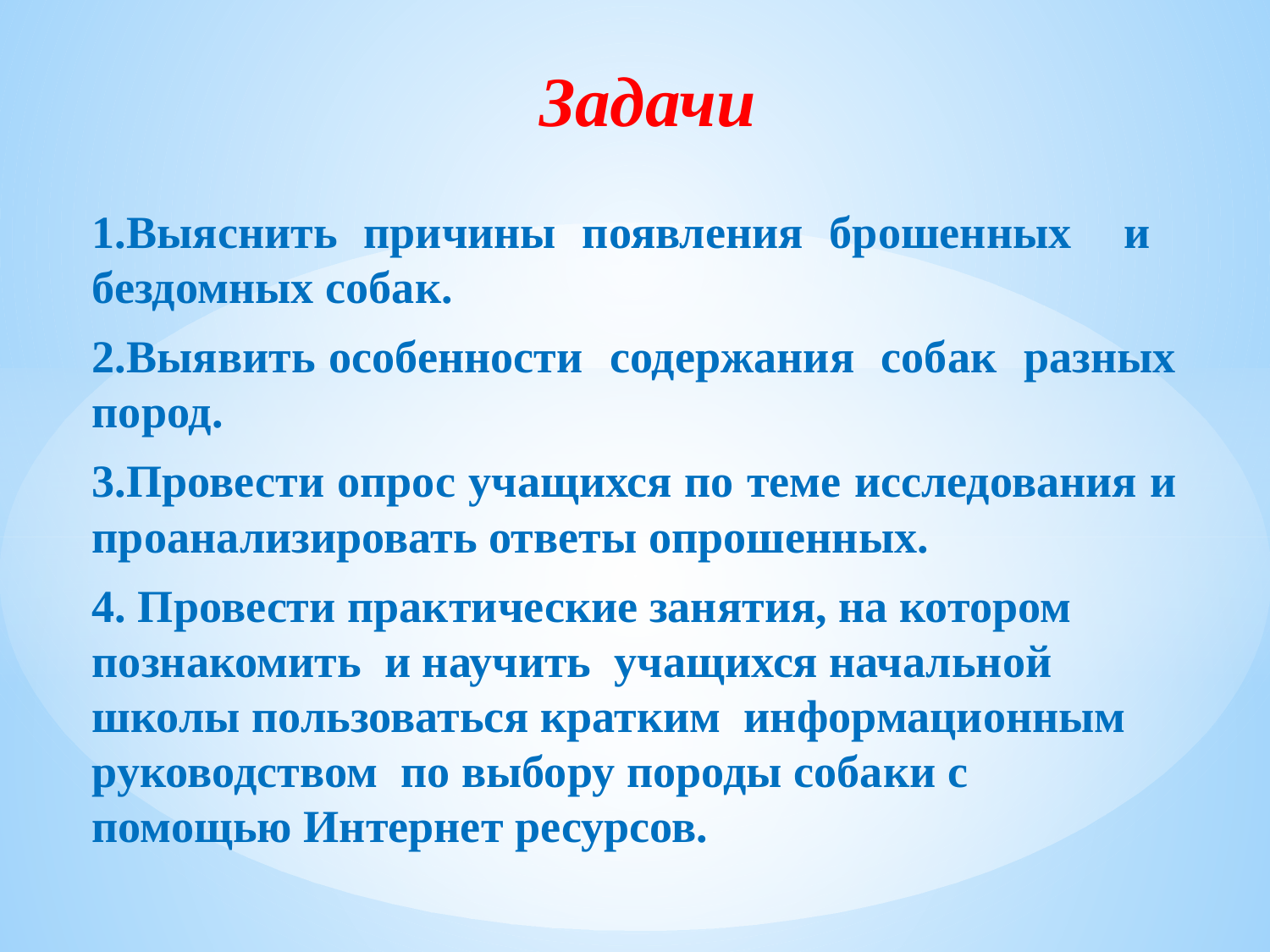

# Задачи
1.Выяснить причины появления брошенных  и  бездомных собак.
2.Выявить особенности  содержания  собак  разных пород.
3.Провести опрос учащихся по теме исследования и проанализировать ответы опрошенных.
4. Провести практические занятия, на котором  познакомить  и научить  учащихся начальной школы пользоваться кратким  информационным руководством  по выбору породы собаки с помощью Интернет ресурсов.